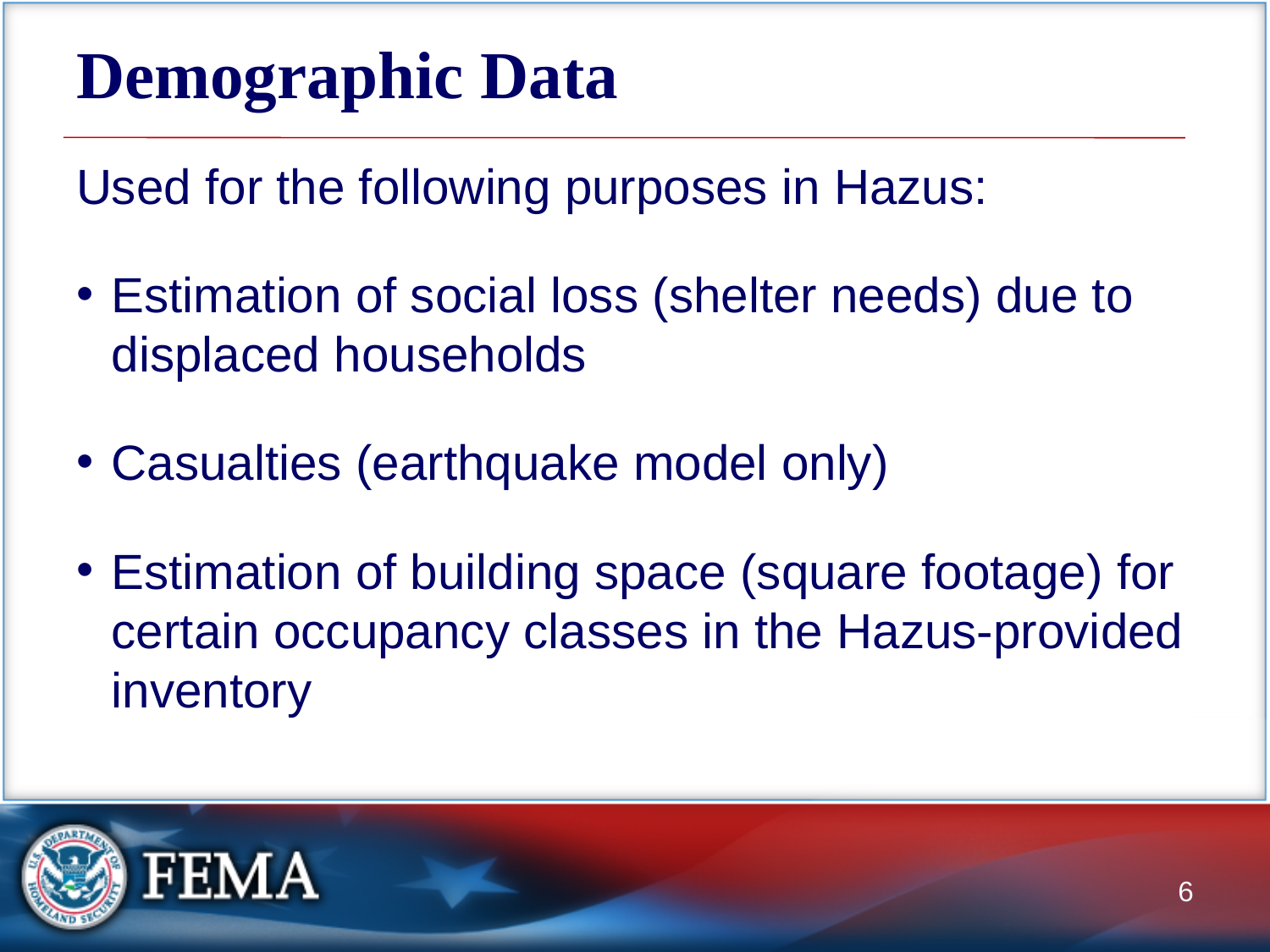

# Demographic Data
Used for the following purposes in Hazus:
Estimation of social loss (shelter needs) due to displaced households
Casualties (earthquake model only)
Estimation of building space (square footage) for certain occupancy classes in the Hazus-provided inventory
6